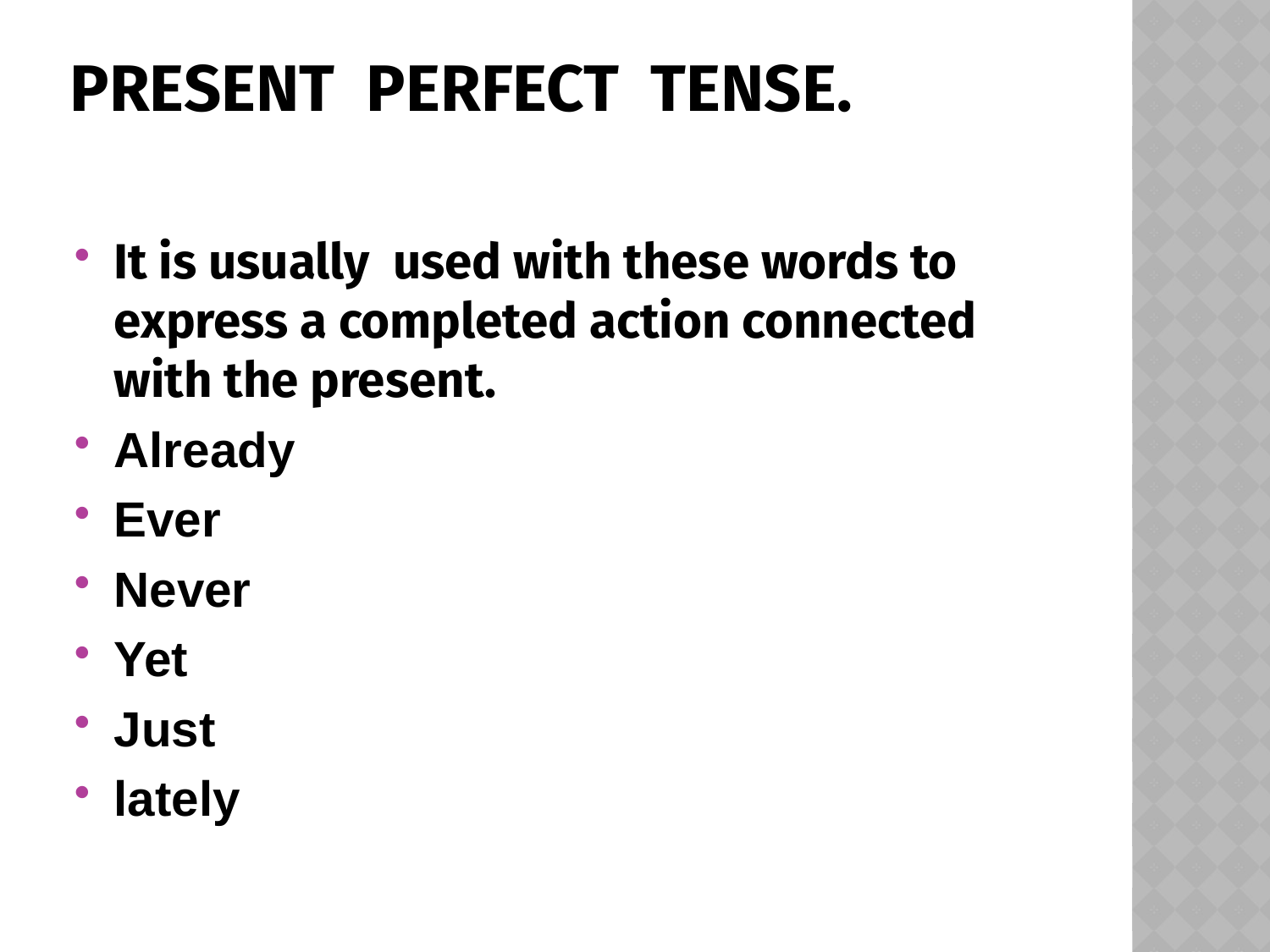

# Present  Perfect  Tense.
It is usually  used with these words to express a completed action connected with the present.
Already
Ever
Never
Yet
Just
lately